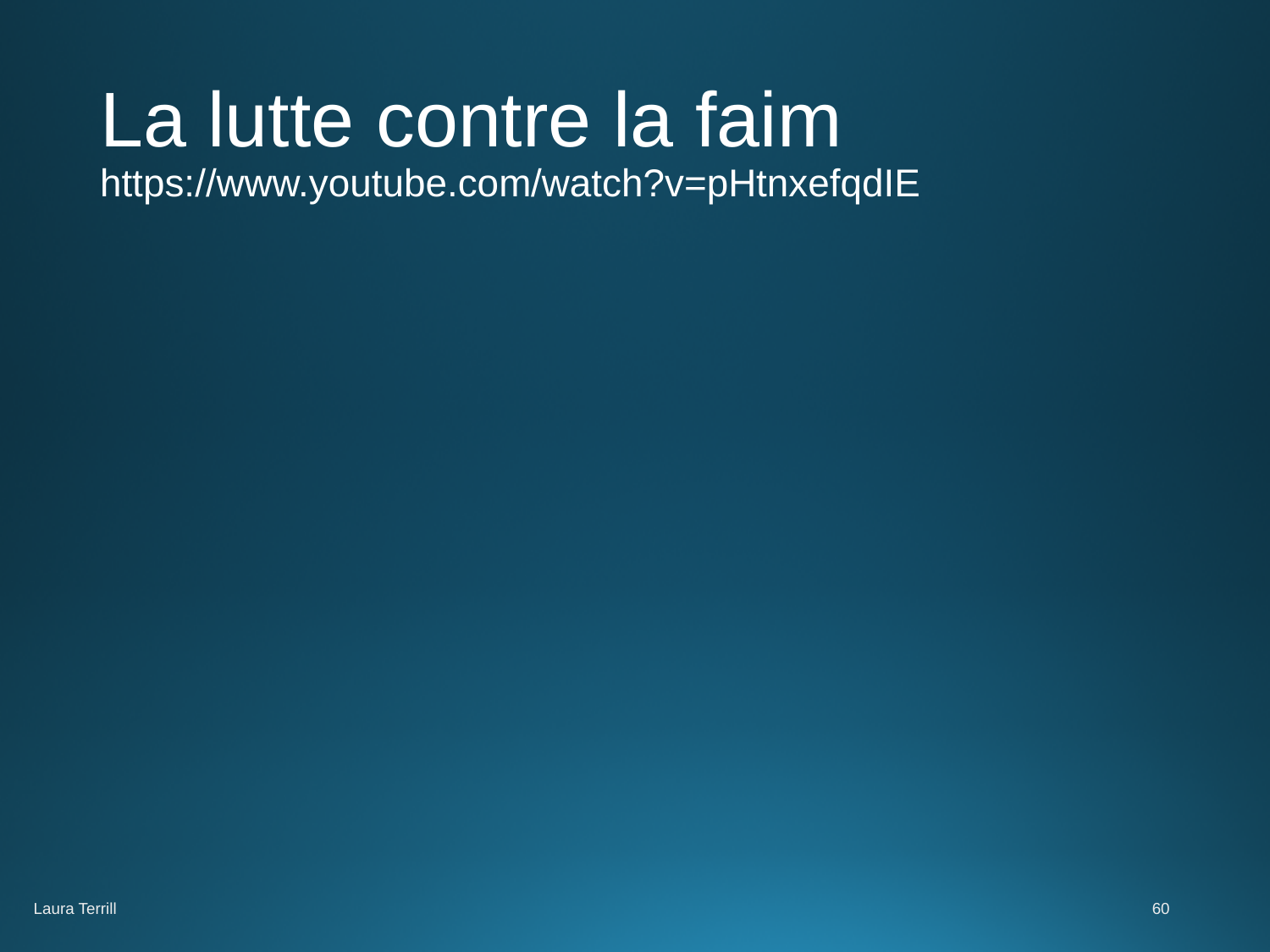

# La lutte contre la faim https://www.youtube.com/watch?v=pHtnxefqdIE

Laura Terrill
60